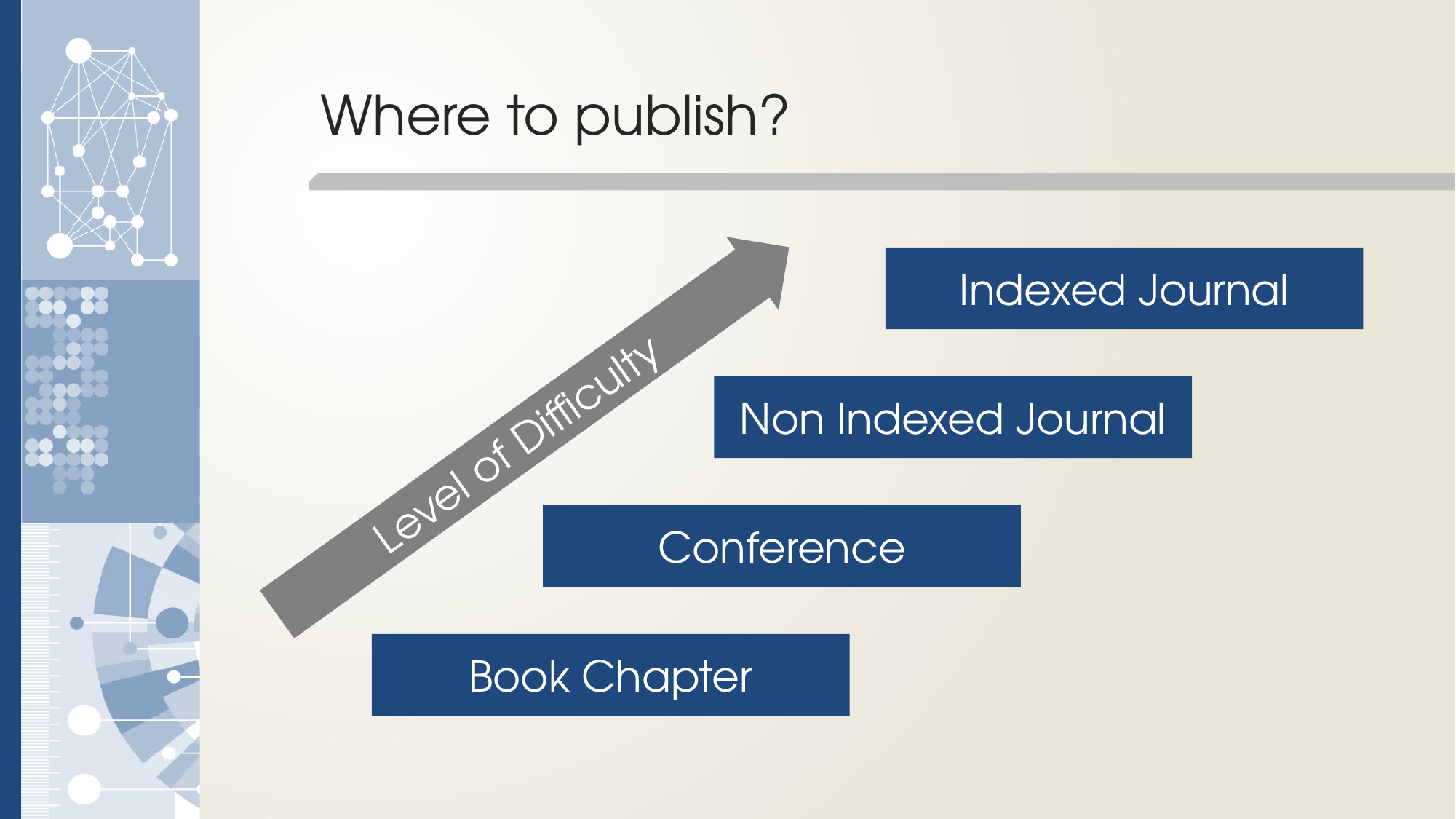

# Where to publish?
Indexed Journal
Non Indexed Journal
Level of Difficulty
Conference
Book Chapter